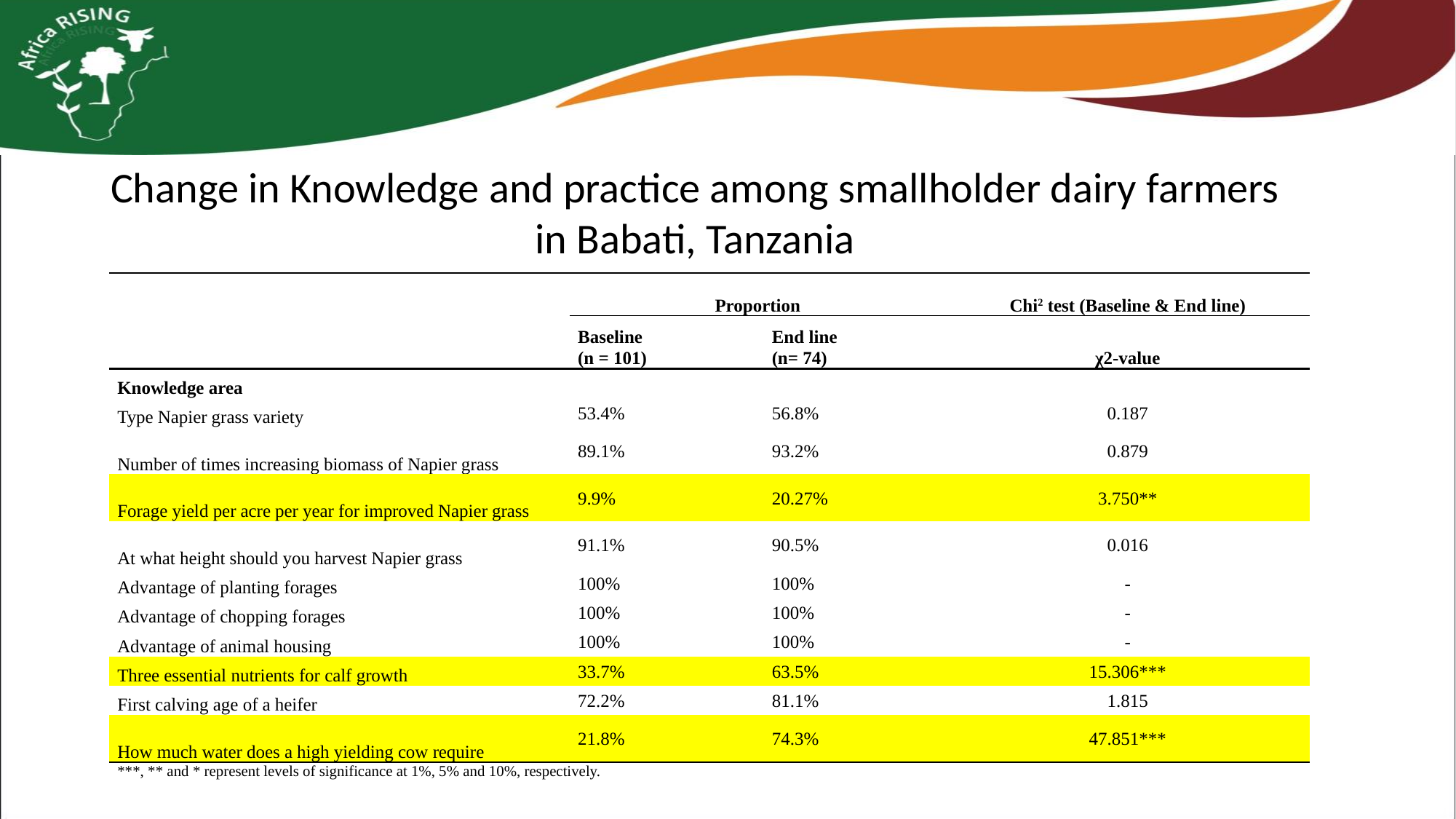

Change in Knowledge and practice among smallholder dairy farmers in Babati, Tanzania

|  | Proportion |  | Chi2 test (Baseline & End line) |
| --- | --- | --- | --- |
|  | Baseline (n = 101) | End line (n= 74) | χ2-value |
| Knowledge area |  |  |  |
| Type Napier grass variety | 53.4% | 56.8% | 0.187 |
| Number of times increasing biomass of Napier grass | 89.1% | 93.2% | 0.879 |
| Forage yield per acre per year for improved Napier grass | 9.9% | 20.27% | 3.750\*\* |
| At what height should you harvest Napier grass | 91.1% | 90.5% | 0.016 |
| Advantage of planting forages | 100% | 100% | - |
| Advantage of chopping forages | 100% | 100% | - |
| Advantage of animal housing | 100% | 100% | - |
| Three essential nutrients for calf growth | 33.7% | 63.5% | 15.306\*\*\* |
| First calving age of a heifer | 72.2% | 81.1% | 1.815 |
| How much water does a high yielding cow require | 21.8% | 74.3% | 47.851\*\*\* |
| \*\*\*, \*\* and \* represent levels of significance at 1%, 5% and 10%, respectively. |  |  |  |